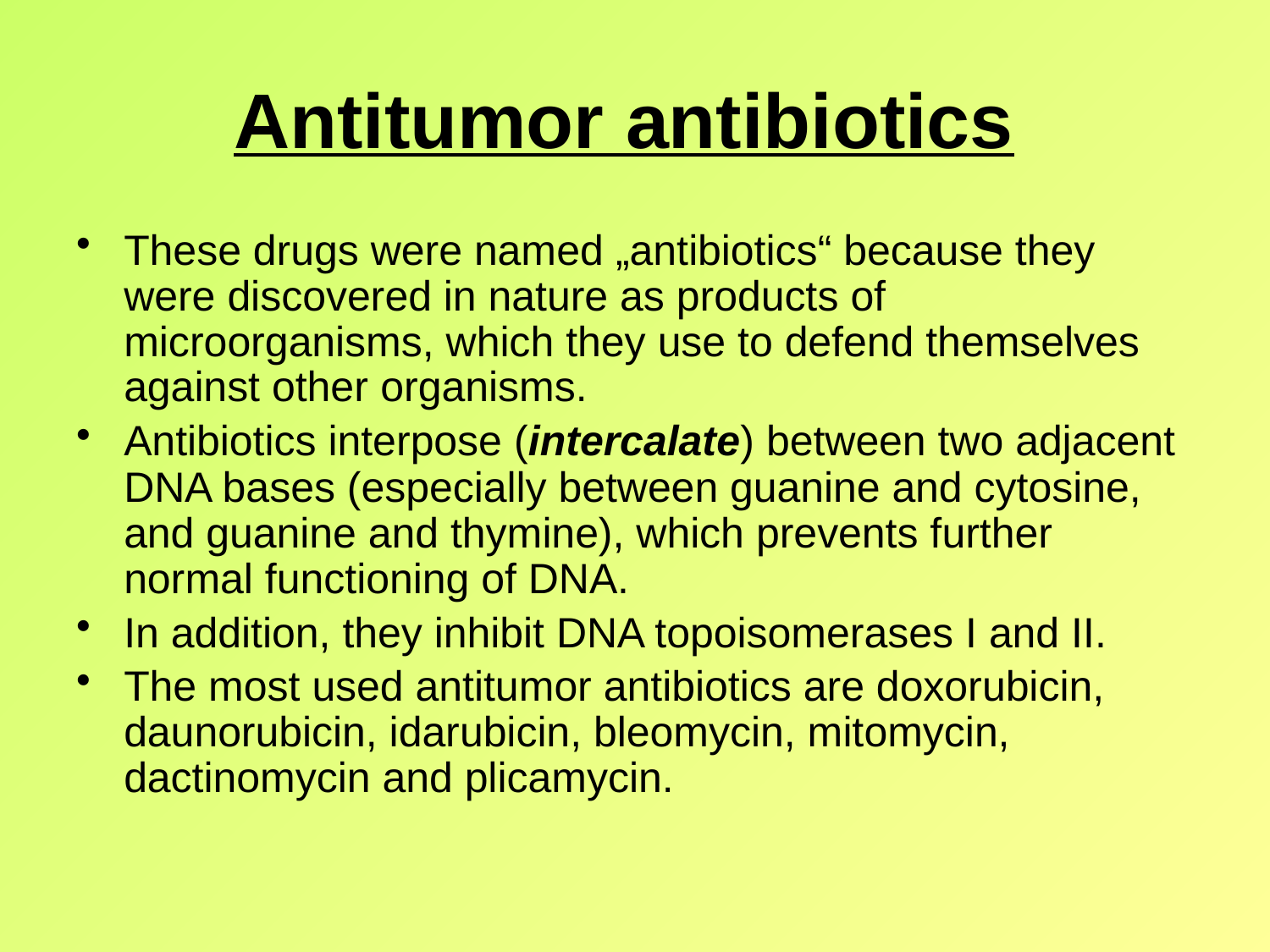

# Antitumor antibiotics
These drugs were named „antibiotics“ because they were discovered in nature as products of microorganisms, which they use to defend themselves against other organisms.
Antibiotics interpose (intercalate) between two adjacent DNA bases (especially between guanine and cytosine, and guanine and thymine), which prevents further normal functioning of DNA.
In addition, they inhibit DNA topoisomerases I and II.
The most used antitumor antibiotics are doxorubicin, daunorubicin, idarubicin, bleomycin, mitomycin, dactinomycin and plicamycin.